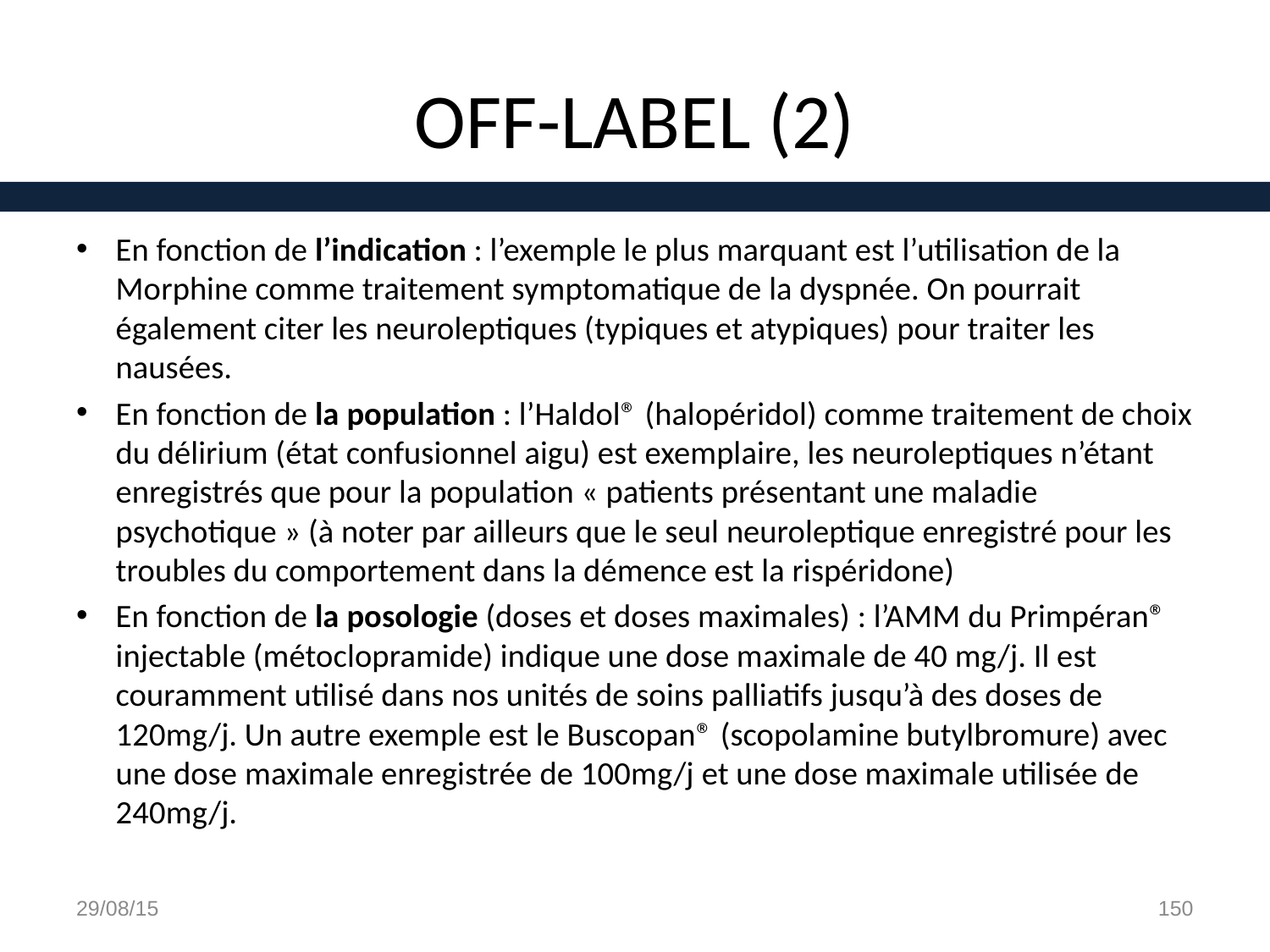

# OFF-LABEL (2)

En fonction de l’indication : l’exemple le plus marquant est l’utilisation de la Morphine comme traitement symptomatique de la dyspnée. On pourrait également citer les neuroleptiques (typiques et atypiques) pour traiter les nausées.
En fonction de la population : l’Haldol® (halopéridol) comme traitement de choix du délirium (état confusionnel aigu) est exemplaire, les neuroleptiques n’étant enregistrés que pour la population « patients présentant une maladie psychotique » (à noter par ailleurs que le seul neuroleptique enregistré pour les troubles du comportement dans la démence est la rispéridone)
En fonction de la posologie (doses et doses maximales) : l’AMM du Primpéran® injectable (métoclopramide) indique une dose maximale de 40 mg/j. Il est couramment utilisé dans nos unités de soins palliatifs jusqu’à des doses de 120mg/j. Un autre exemple est le Buscopan® (scopolamine butylbromure) avec une dose maximale enregistrée de 100mg/j et une dose maximale utilisée de 240mg/j.
29/08/15
150